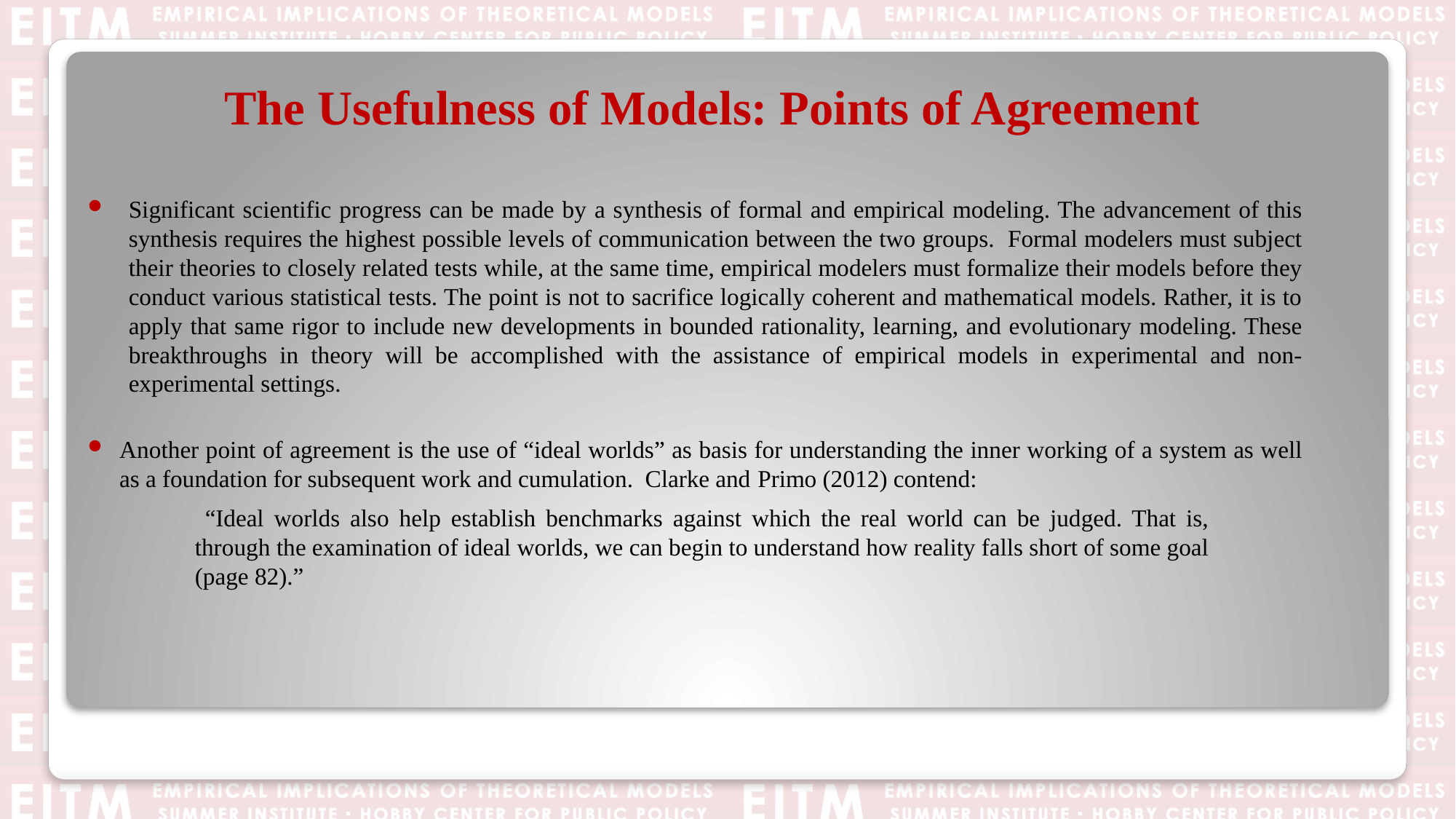

# The Usefulness of Models: Points of Agreement
Significant scientific progress can be made by a synthesis of formal and empirical modeling. The advancement of this synthesis requires the highest possible levels of communication between the two groups.  Formal modelers must subject their theories to closely related tests while, at the same time, empirical modelers must formalize their models before they conduct various statistical tests. The point is not to sacrifice logically coherent and mathematical models. Rather, it is to apply that same rigor to include new developments in bounded rationality, learning, and evolutionary modeling. These breakthroughs in theory will be accomplished with the assistance of empirical models in experimental and non-experimental settings.

Another point of agreement is the use of “ideal worlds” as basis for understanding the inner working of a system as well as a foundation for subsequent work and cumulation.  Clarke and Primo (2012) contend:

 “Ideal worlds also help establish benchmarks against which the real world can be judged. That is, through the examination of ideal worlds, we can begin to understand how reality falls short of some goal (page 82).”